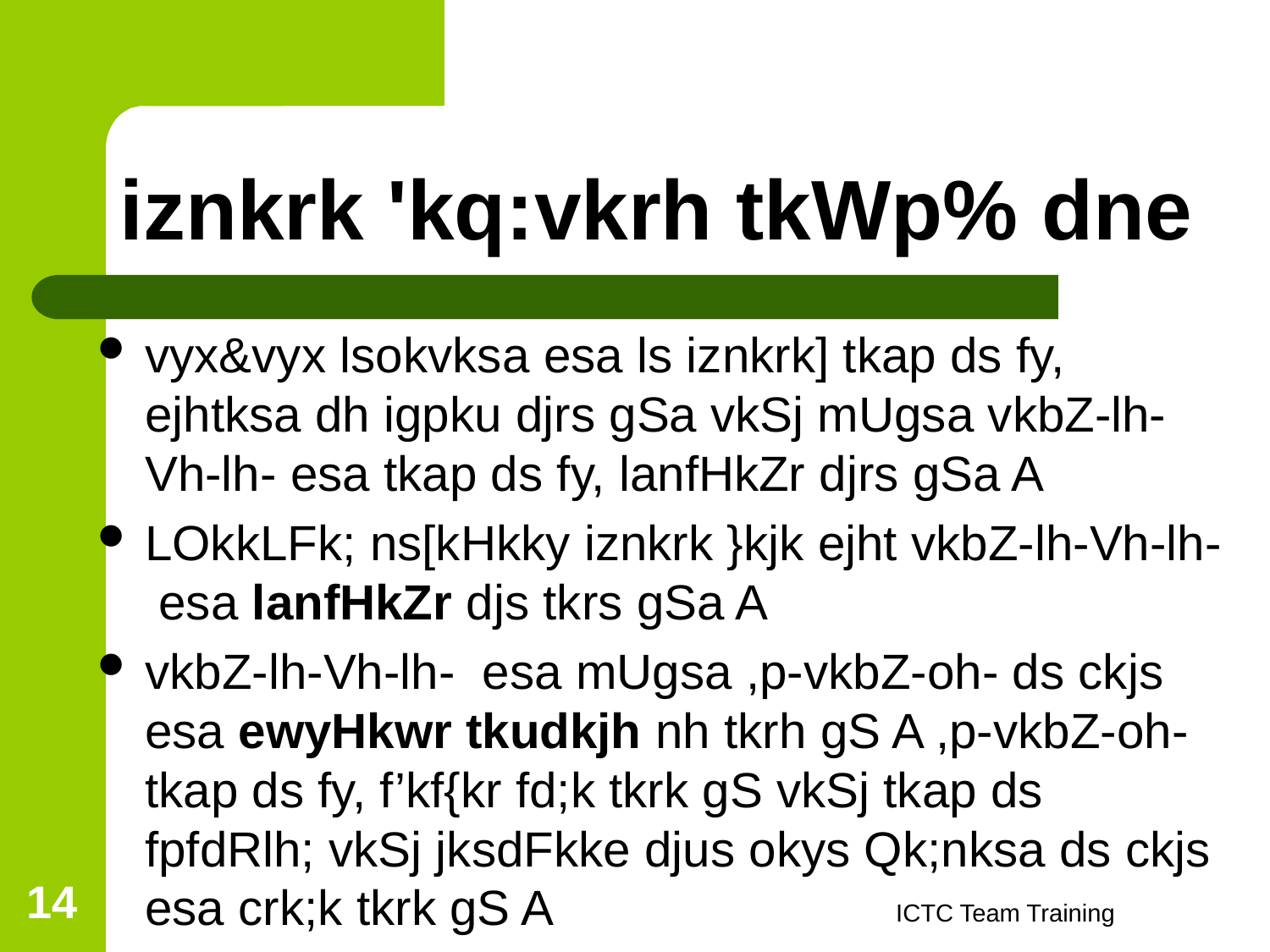

# iznkrk 'kq:vkrh tkWp% dne
vyx&vyx lsokvksa esa ls iznkrk] tkap ds fy, ejhtksa dh igpku djrs gSa vkSj mUgsa vkbZ-lh-Vh-lh- esa tkap ds fy, lanfHkZr djrs gSa A
LOkkLFk; ns[kHkky iznkrk }kjk ejht vkbZ-lh-Vh-lh-  esa lanfHkZr djs tkrs gSa A
vkbZ-lh-Vh-lh-  esa mUgsa ,p-vkbZ-oh- ds ckjs esa ewyHkwr tkudkjh nh tkrh gS A ,p-vkbZ-oh- tkap ds fy, f’kf{kr fd;k tkrk gS vkSj tkap ds fpfdRlh; vkSj jksdFkke djus okys Qk;nksa ds ckjs esa crk;k tkrk gS A
blds ckn ijke’kZnkrk] ,p-vkbZ-oh- tkap ds fy, lk/kkj.k izLrko j[krs gSaA ijke’kZnkrk ejht ls iwNrs fd ,p-vkbZ-oh- dh tkap djokuk pkgrs gSa ;k ughaA
vxj ejht lgefr gksrk gS rc fQj mldh ,p-vkbZ-oh- ds fy, tkap gksrh gS A

14
ICTC Team Training